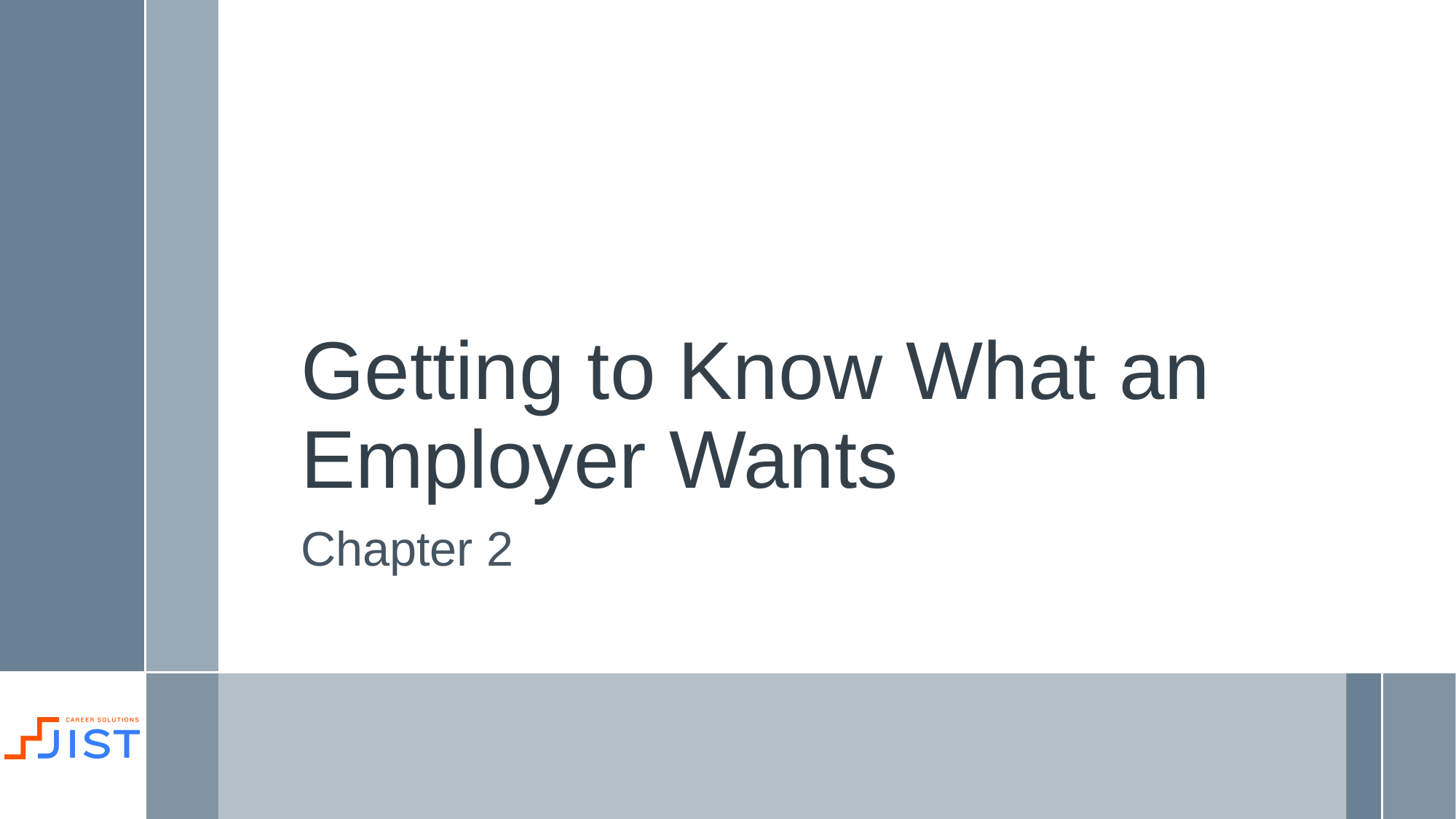

# Getting to Know What an Employer Wants
Chapter 2